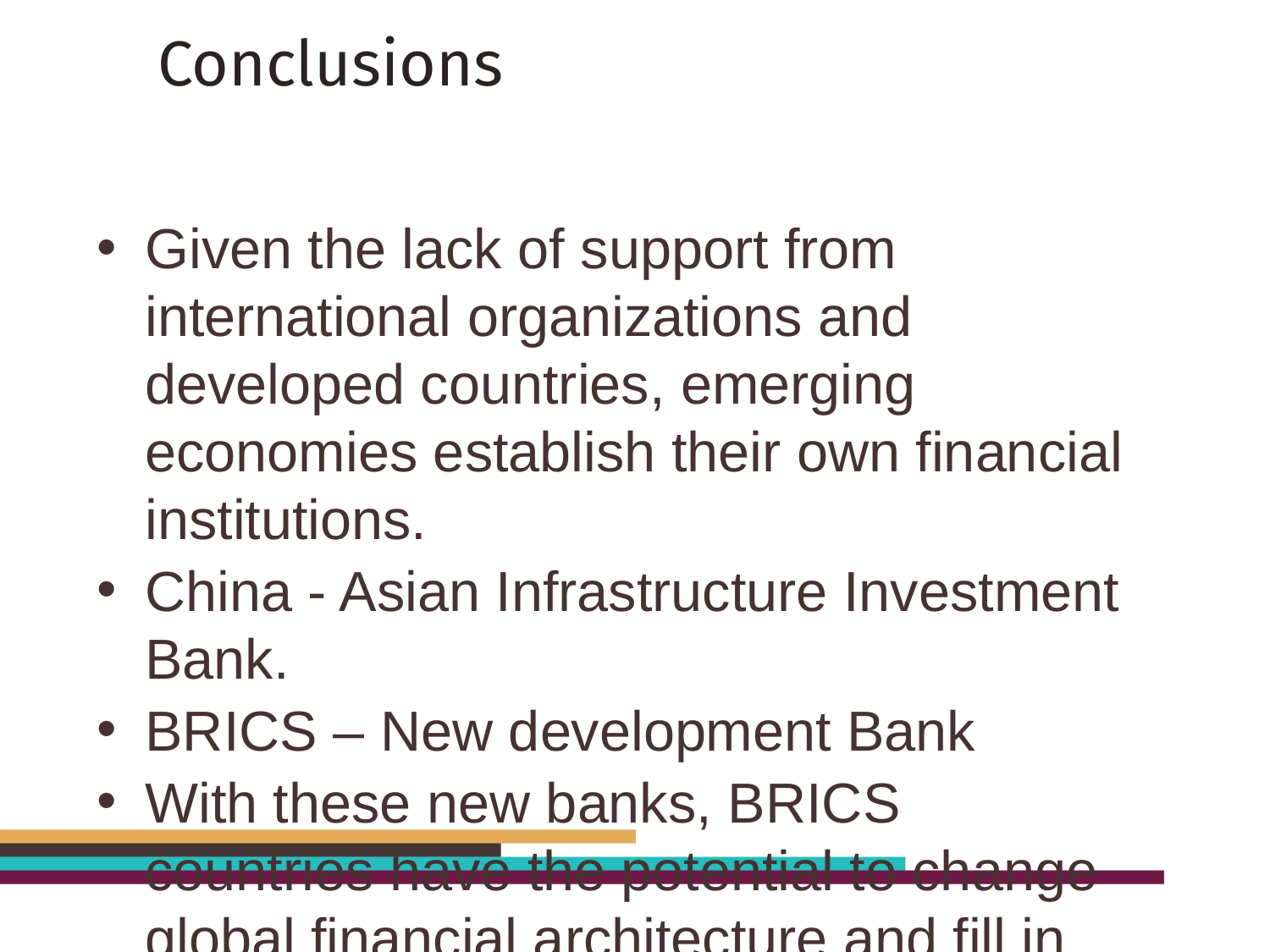

# Conclusions
Given the lack of support from international organizations and developed countries, emerging economies establish their own financial institutions.
China - Asian Infrastructure Investment Bank.
BRICS – New development Bank
With these new banks, BRICS countries have the potential to change global financial architecture and fill in the infrastructure gap in emerging economies.